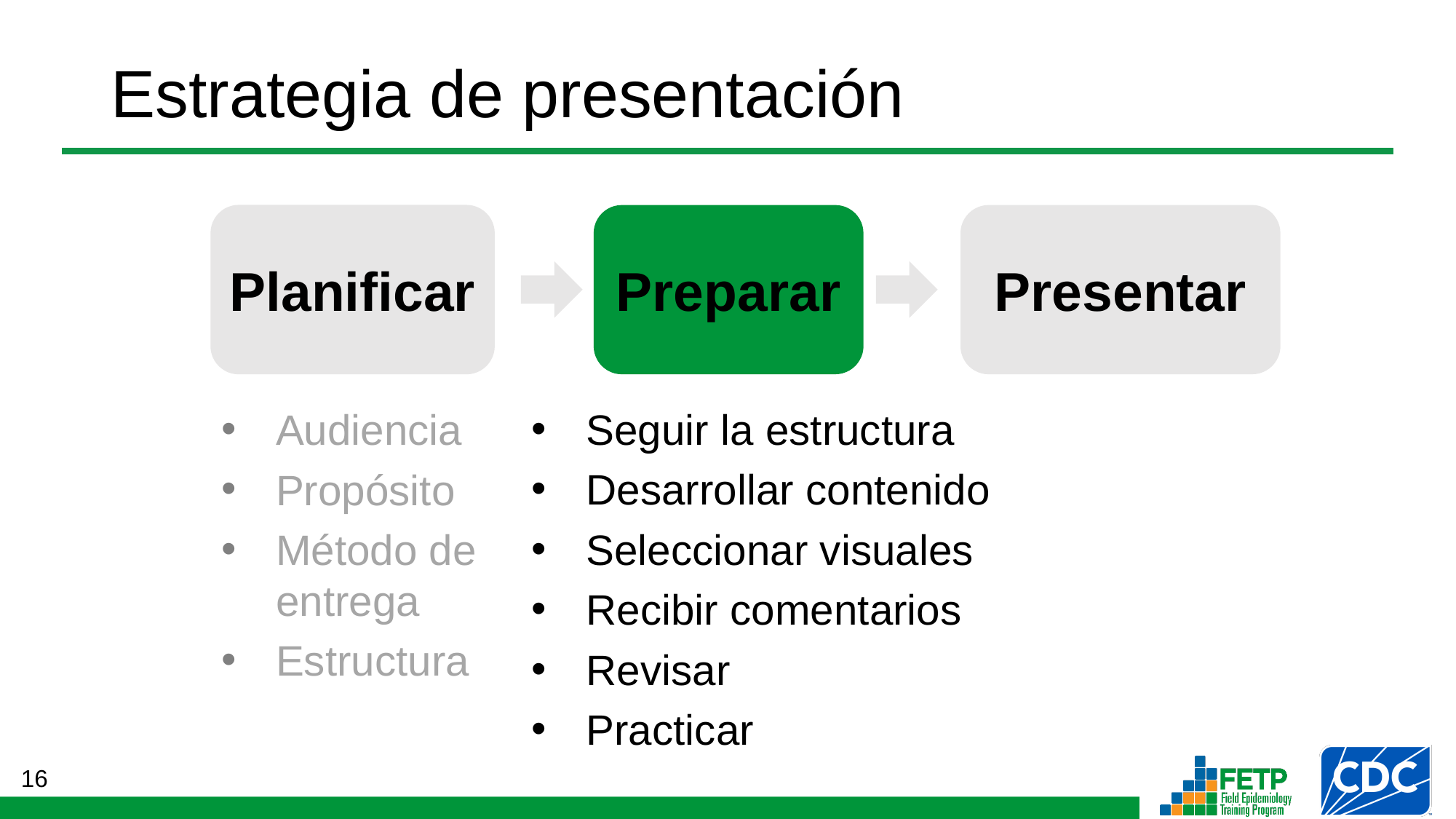

# Estrategia de presentación
Planificar
Preparar
Presentar

Audiencia
Propósito
Método de entrega
Estructura

Seguir la estructura
Desarrollar contenido
Seleccionar visuales
Recibir comentarios
Revisar
Practicar